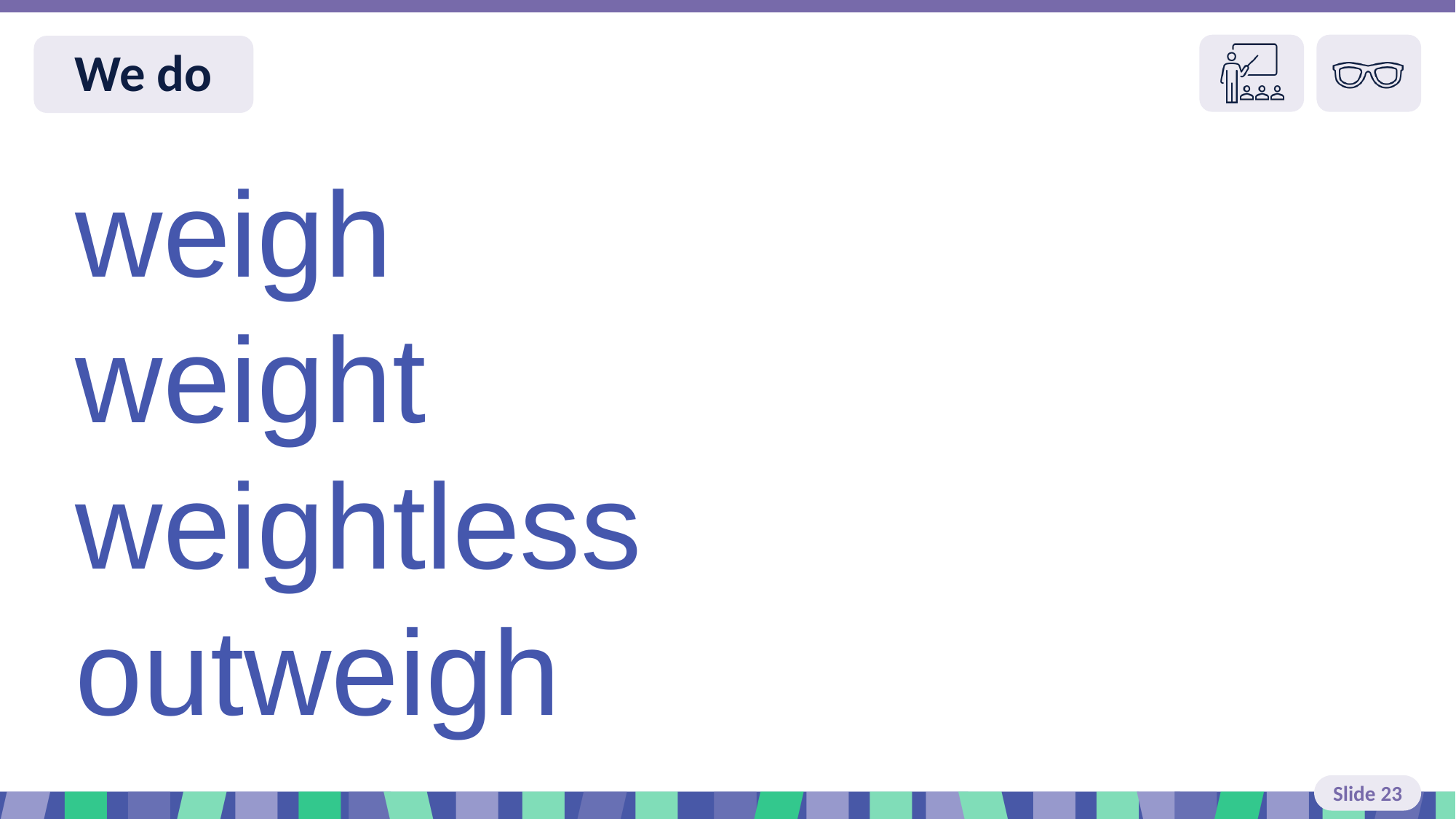

Slide 23 I do
weigh
weight
weightless
outweigh